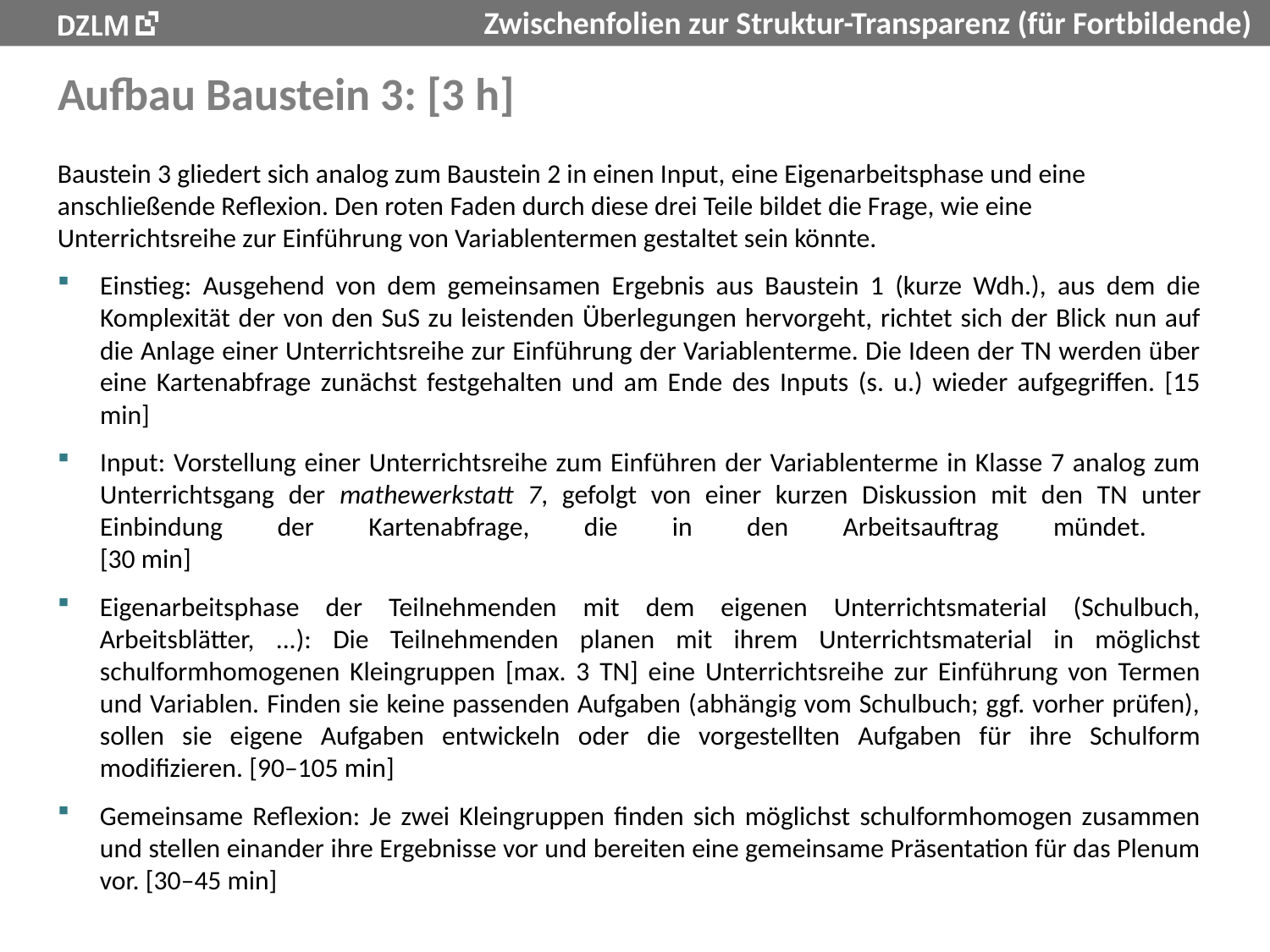

# Aufbau Baustein 3: [3 h]
Baustein 3 gliedert sich analog zum Baustein 2 in einen Input, eine Eigenarbeitsphase und eine anschließende Reflexion. Den roten Faden durch diese drei Teile bildet die Frage, wie eine Unterrichtsreihe zur Einführung von Variablentermen gestaltet sein könnte.
Einstieg: Ausgehend von dem gemeinsamen Ergebnis aus Baustein 1 (kurze Wdh.), aus dem die Komplexität der von den SuS zu leistenden Überlegungen hervorgeht, richtet sich der Blick nun auf die Anlage einer Unterrichtsreihe zur Einführung der Variablenterme. Die Ideen der TN werden über eine Kartenabfrage zunächst festgehalten und am Ende des Inputs (s. u.) wieder aufgegriffen. [15 min]
Input: Vorstellung einer Unterrichtsreihe zum Einführen der Variablenterme in Klasse 7 analog zum Unterrichtsgang der mathewerkstatt 7, gefolgt von einer kurzen Diskussion mit den TN unter Einbindung der Kartenabfrage, die in den Arbeitsauftrag mündet.
[30 min]
Eigenarbeitsphase der Teilnehmenden mit dem eigenen Unterrichtsmaterial (Schulbuch, Arbeitsblätter, ...): Die Teilnehmenden planen mit ihrem Unterrichtsmaterial in möglichst schulformhomogenen Kleingruppen [max. 3 TN] eine Unterrichtsreihe zur Einführung von Termen und Variablen. Finden sie keine passenden Aufgaben (abhängig vom Schulbuch; ggf. vorher prüfen), sollen sie eigene Aufgaben entwickeln oder die vorgestellten Aufgaben für ihre Schulform modifizieren. [90–105 min]
Gemeinsame Reflexion: Je zwei Kleingruppen finden sich möglichst schulformhomogen zusammen und stellen einander ihre Ergebnisse vor und bereiten eine gemeinsame Präsentation für das Plenum vor. [30–45 min]